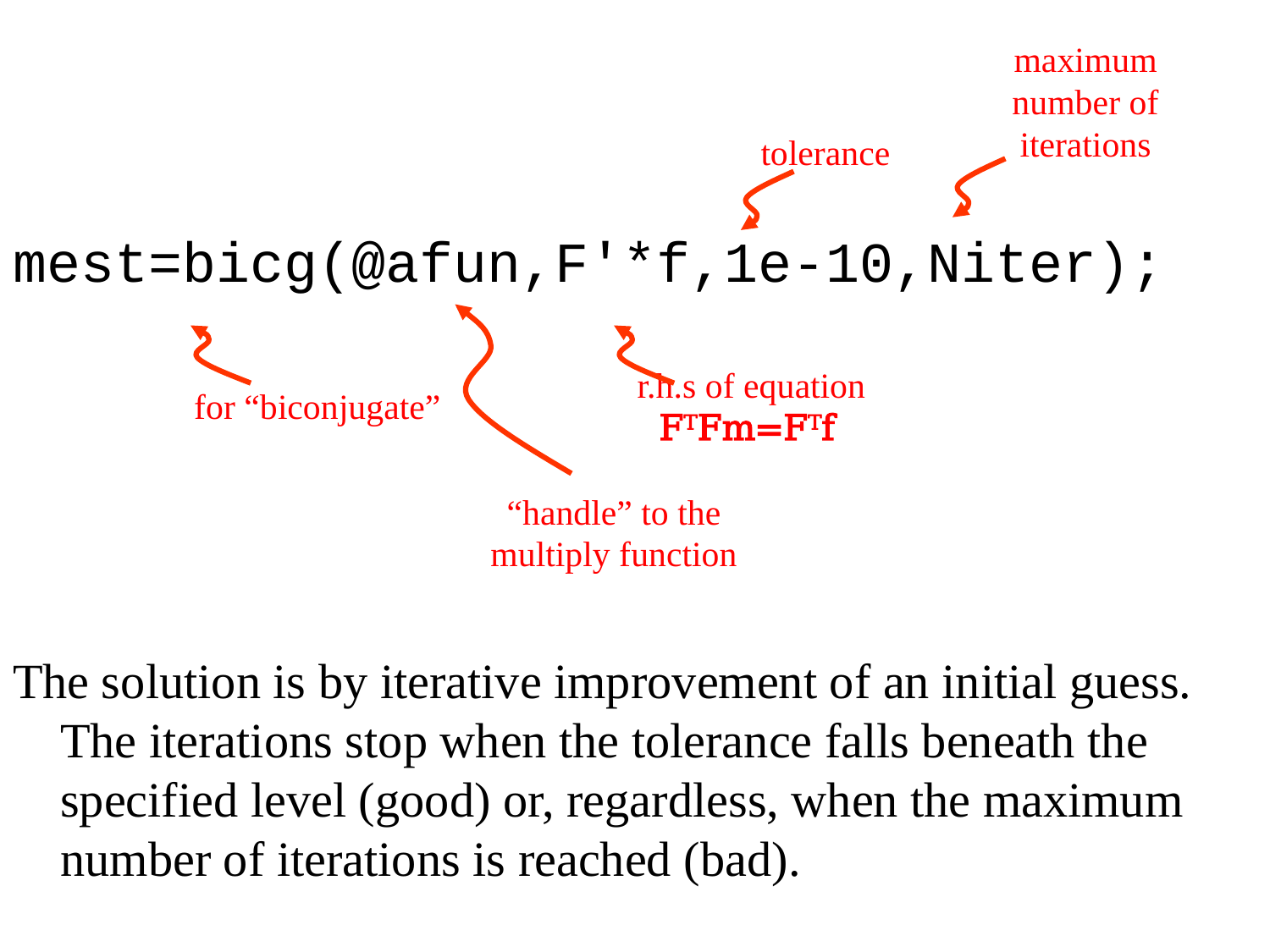

maximum number of iterations
tolerance

mest=bicg(@afun,F'*f,1e-10,Niter);

for “biconjugate”
r.h.s of equation FTFm=FTf
“handle” to the multiply function
The solution is by iterative improvement of an initial guess. The iterations stop when the tolerance falls beneath the specified level (good) or, regardless, when the maximum number of iterations is reached (bad).